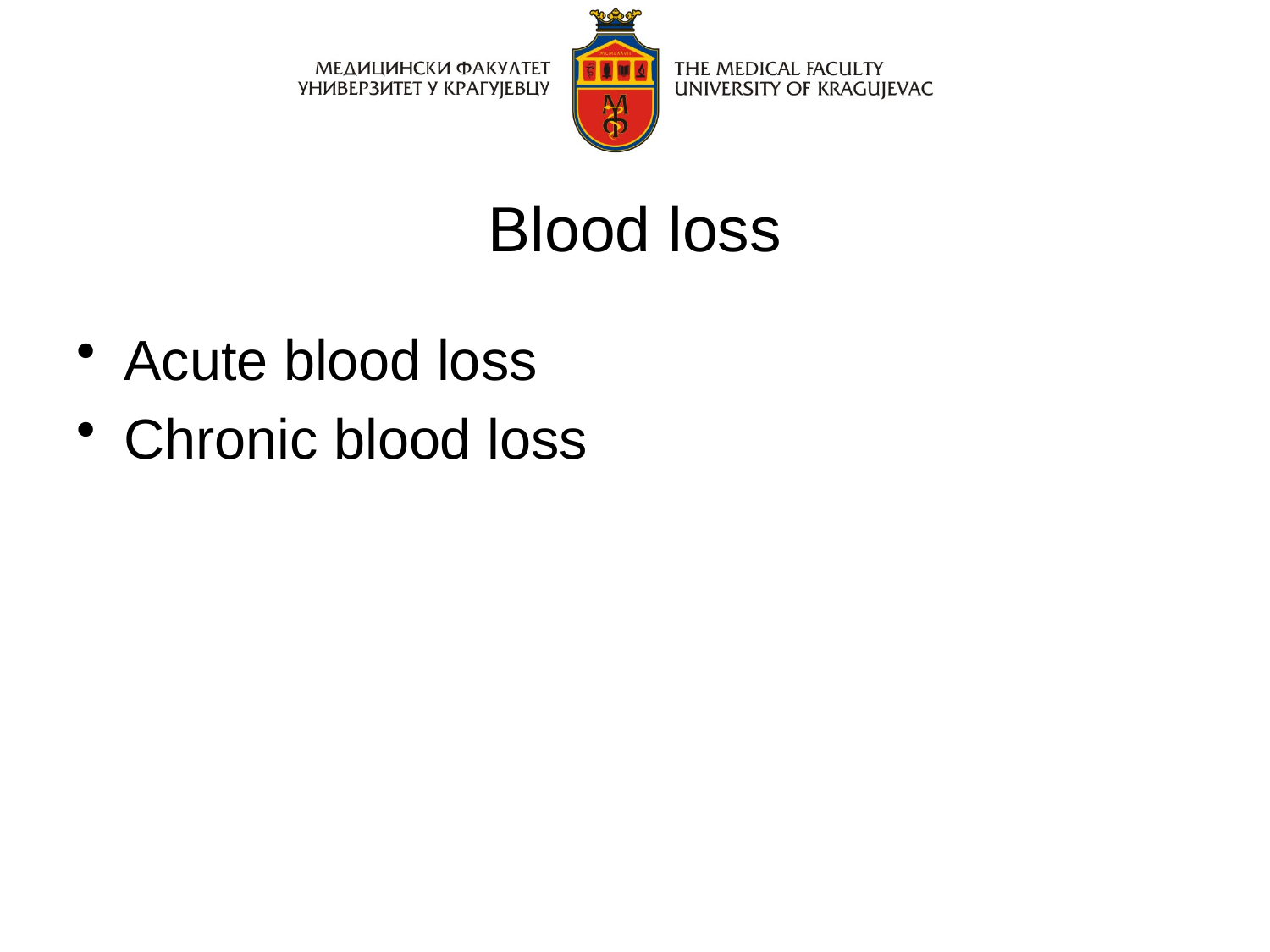

# Blood loss
Acute blood loss
Chronic blood loss